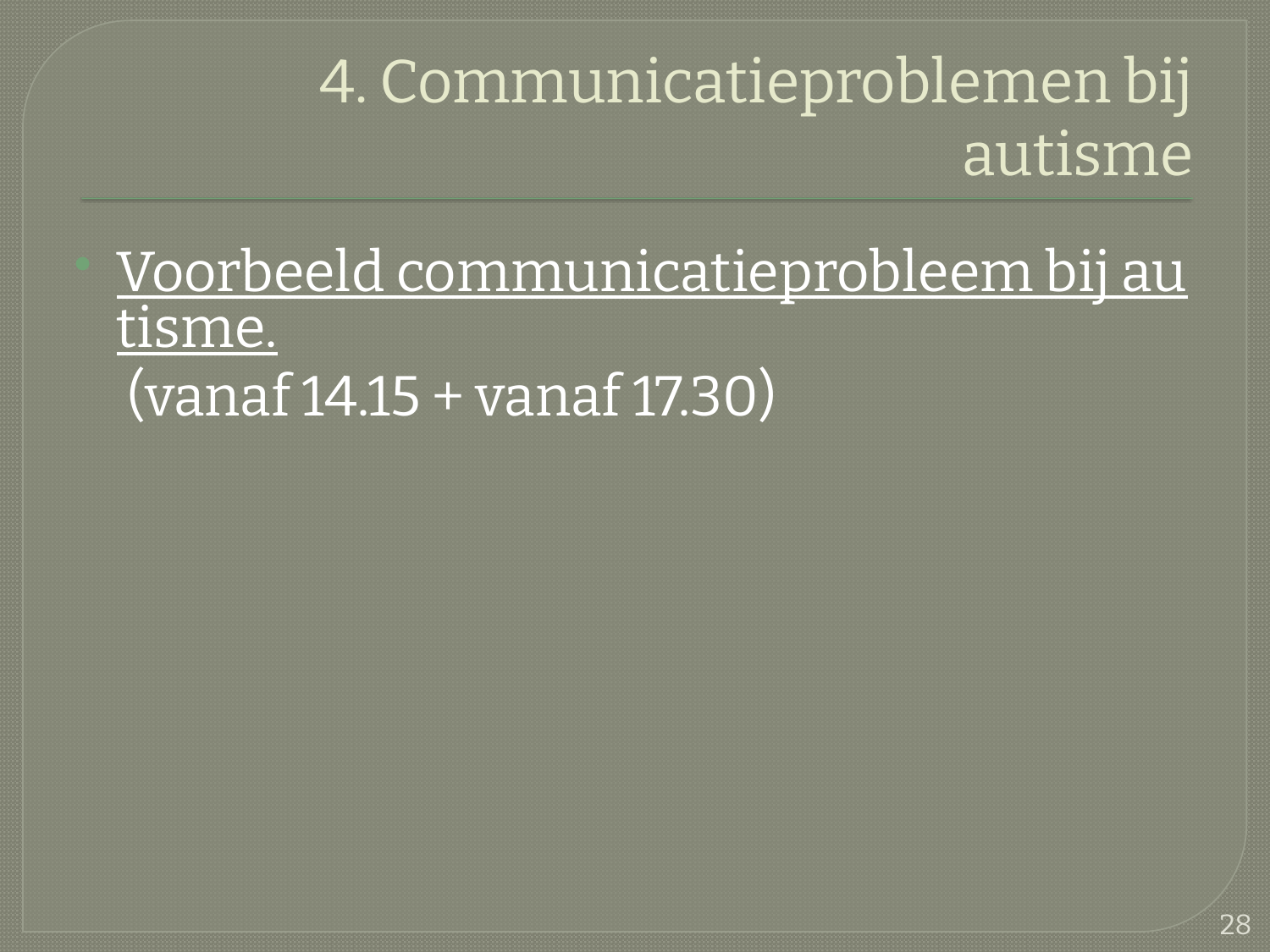

# 4. Communicatieproblemen bij autisme
Voorbeeld communicatieprobleem bij autisme. (vanaf 14.15 + vanaf 17.30)
28